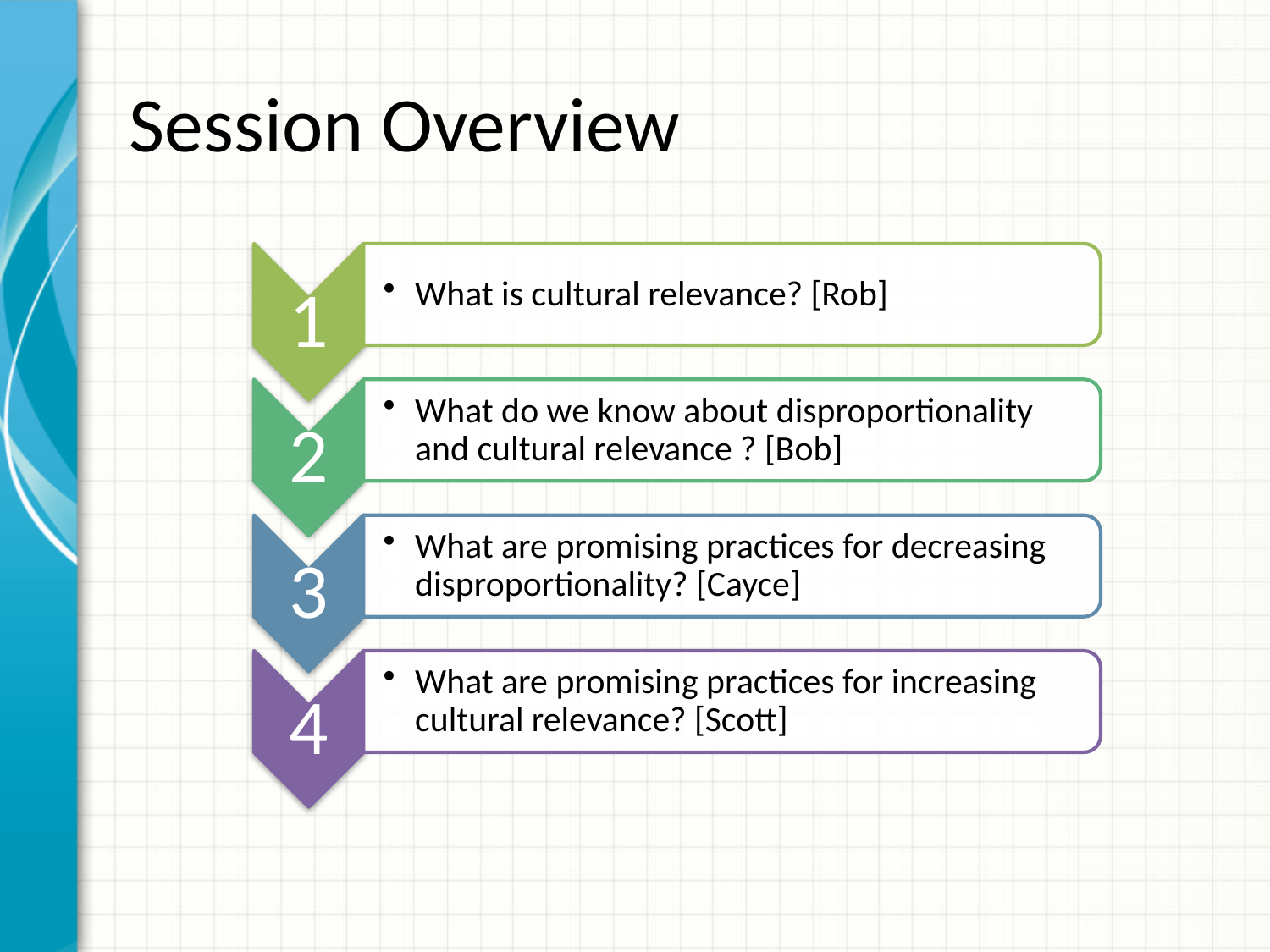

# Session Overview
1
What is cultural relevance? [Rob]
2
What do we know about disproportionality and cultural relevance ? [Bob]
3
What are promising practices for decreasing disproportionality? [Cayce]
4
What are promising practices for increasing cultural relevance? [Scott]